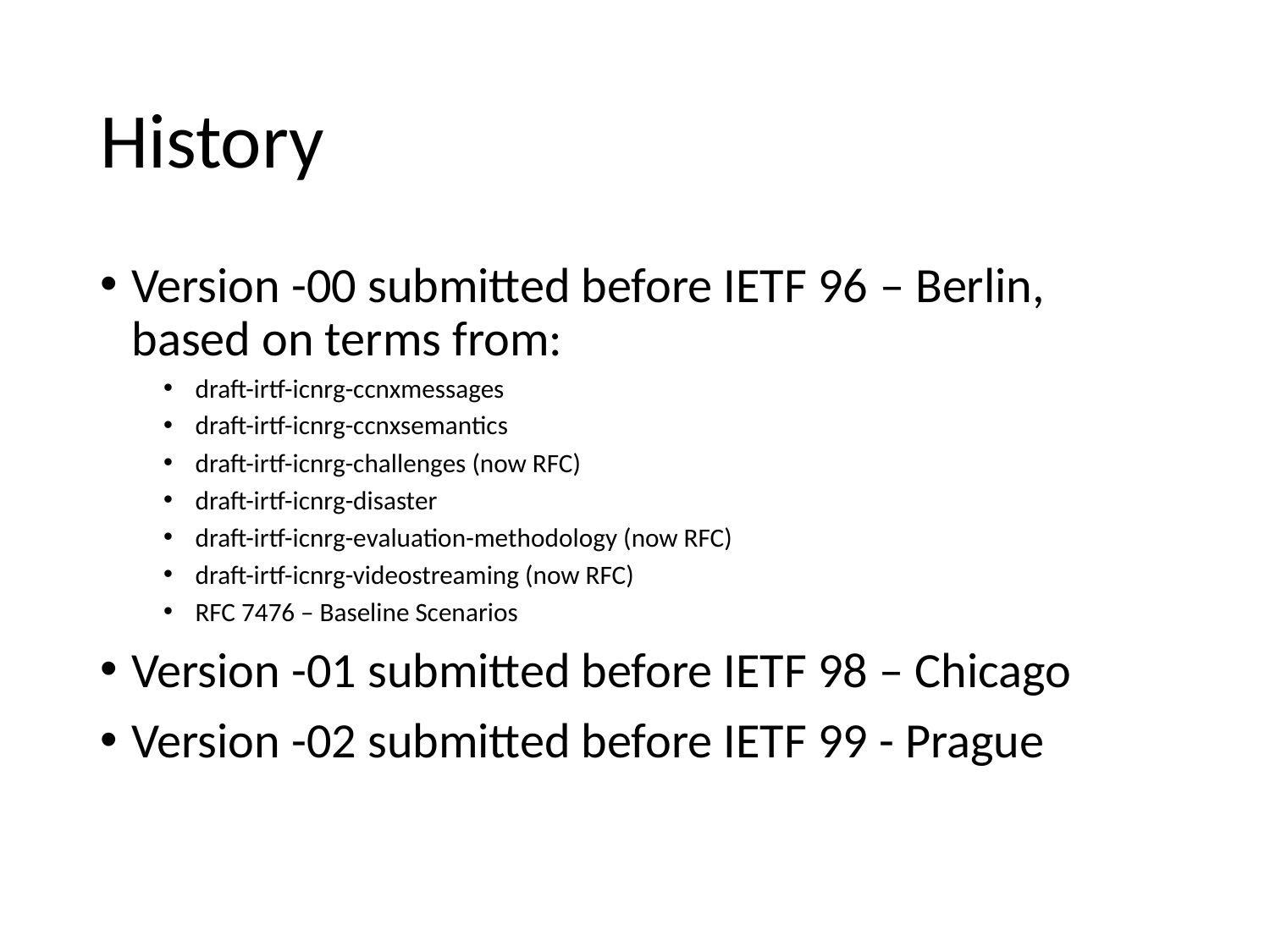

# History
Version -00 submitted before IETF 96 – Berlin, based on terms from:
draft-irtf-icnrg-ccnxmessages
draft-irtf-icnrg-ccnxsemantics
draft-irtf-icnrg-challenges (now RFC)
draft-irtf-icnrg-disaster
draft-irtf-icnrg-evaluation-methodology (now RFC)
draft-irtf-icnrg-videostreaming (now RFC)
RFC 7476 – Baseline Scenarios
Version -01 submitted before IETF 98 – Chicago
Version -02 submitted before IETF 99 - Prague